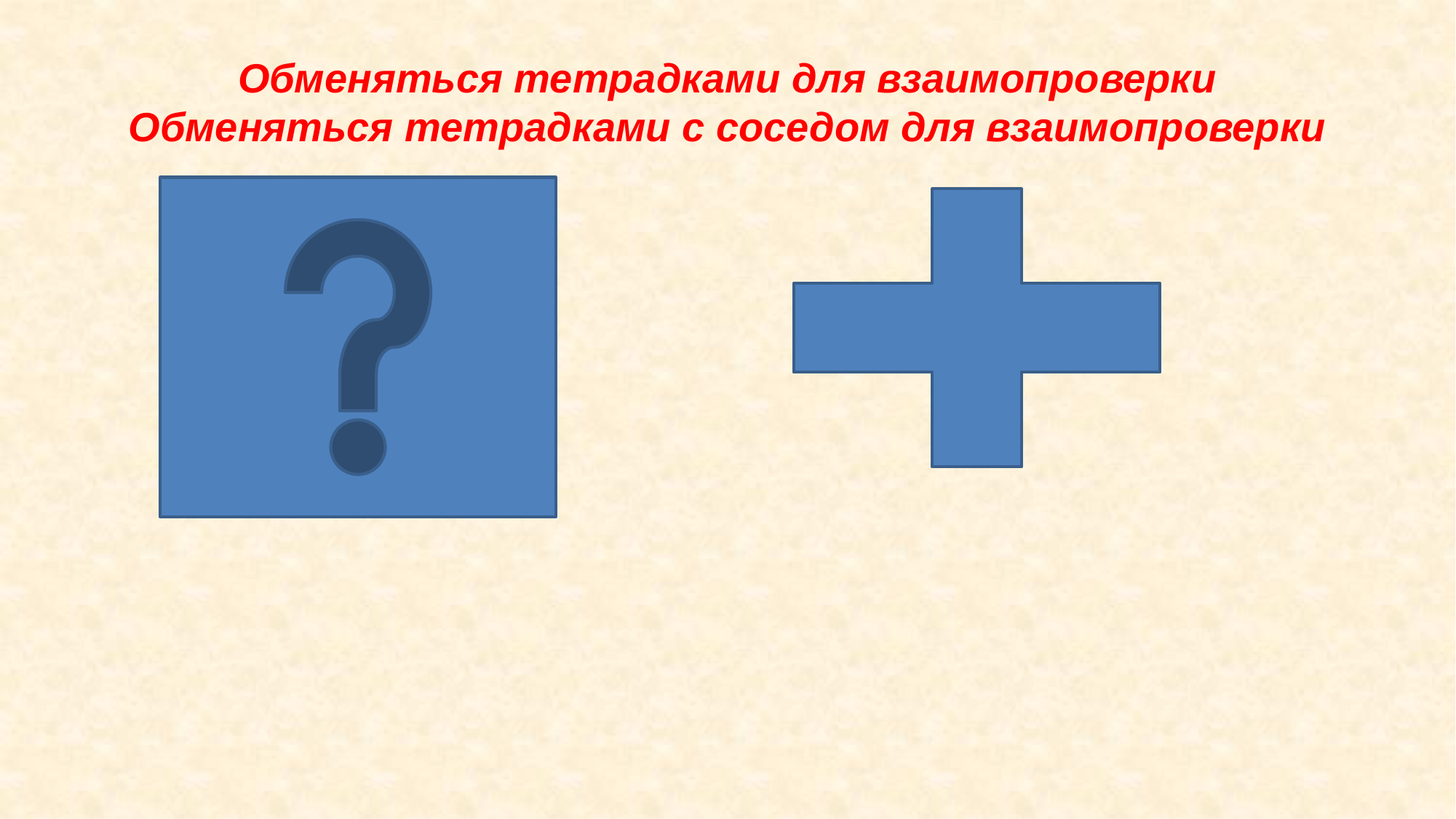

# Обменяться тетрадками для взаимопроверки Обменяться тетрадками с соседом для взаимопроверки